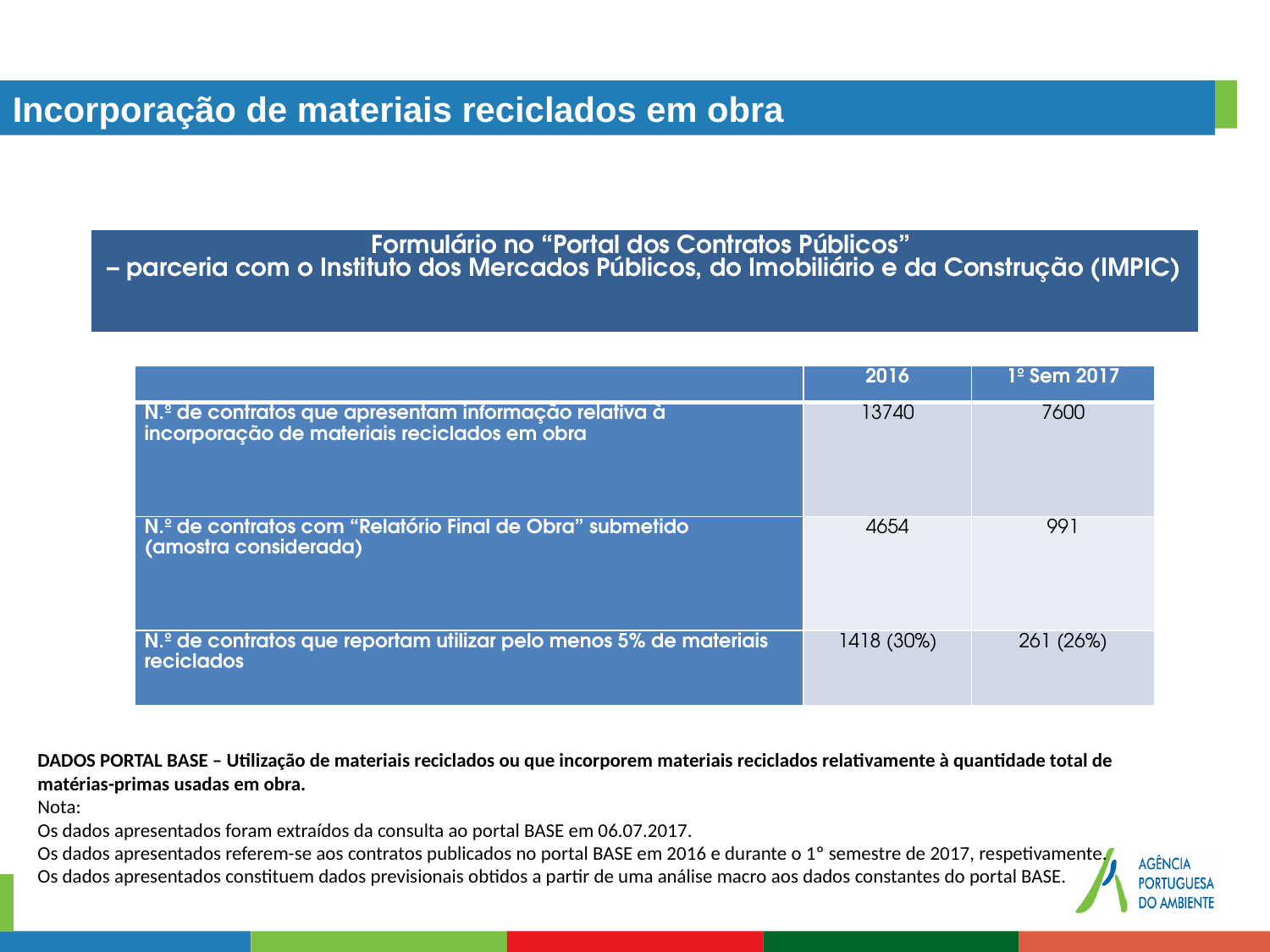

Incorporação de materiais reciclados em obra

| Formulário no “Portal dos Contratos Públicos” – parceria com o Instituto dos Mercados Públicos, do Imobiliário e da Construção (IMPIC) |
| --- |
|  | 2016 | 1º Sem 2017 |
| --- | --- | --- |
| N.º de contratos que apresentam informação relativa à incorporação de materiais reciclados em obra | 13740 | 7600 |
| N.º de contratos com “Relatório Final de Obra” submetido (amostra considerada) | 4654 | 991 |
| N.º de contratos que reportam utilizar pelo menos 5% de materiais reciclados | 1418 (30%) | 261 (26%) |
DADOS PORTAL BASE – Utilização de materiais reciclados ou que incorporem materiais reciclados relativamente à quantidade total de
matérias-primas usadas em obra.
Nota:
Os dados apresentados foram extraídos da consulta ao portal BASE em 06.07.2017.
Os dados apresentados referem-se aos contratos publicados no portal BASE em 2016 e durante o 1º semestre de 2017, respetivamente.
Os dados apresentados constituem dados previsionais obtidos a partir de uma análise macro aos dados constantes do portal BASE.